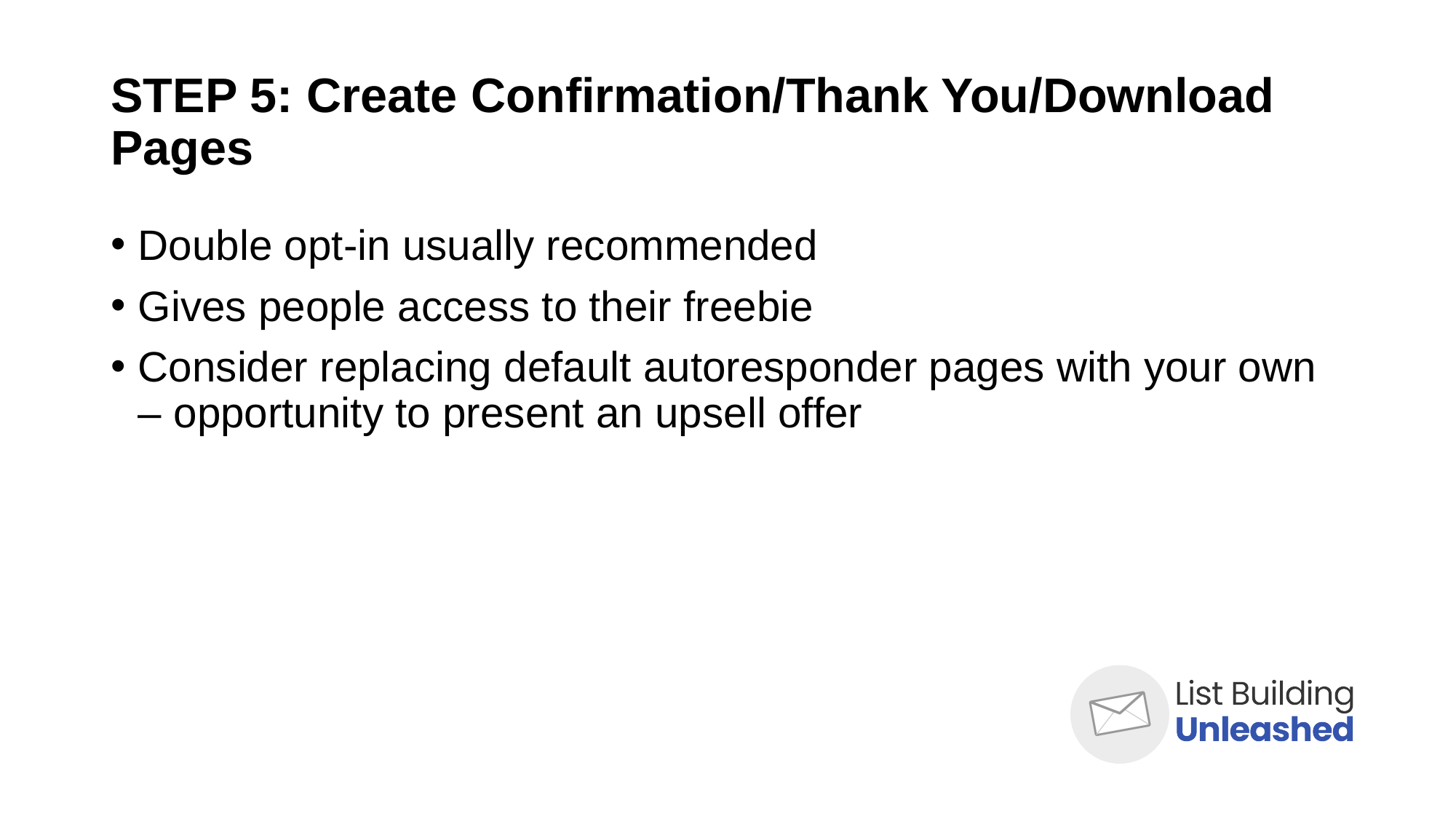

# STEP 5: Create Confirmation/Thank You/Download Pages
Double opt-in usually recommended
Gives people access to their freebie
Consider replacing default autoresponder pages with your own – opportunity to present an upsell offer